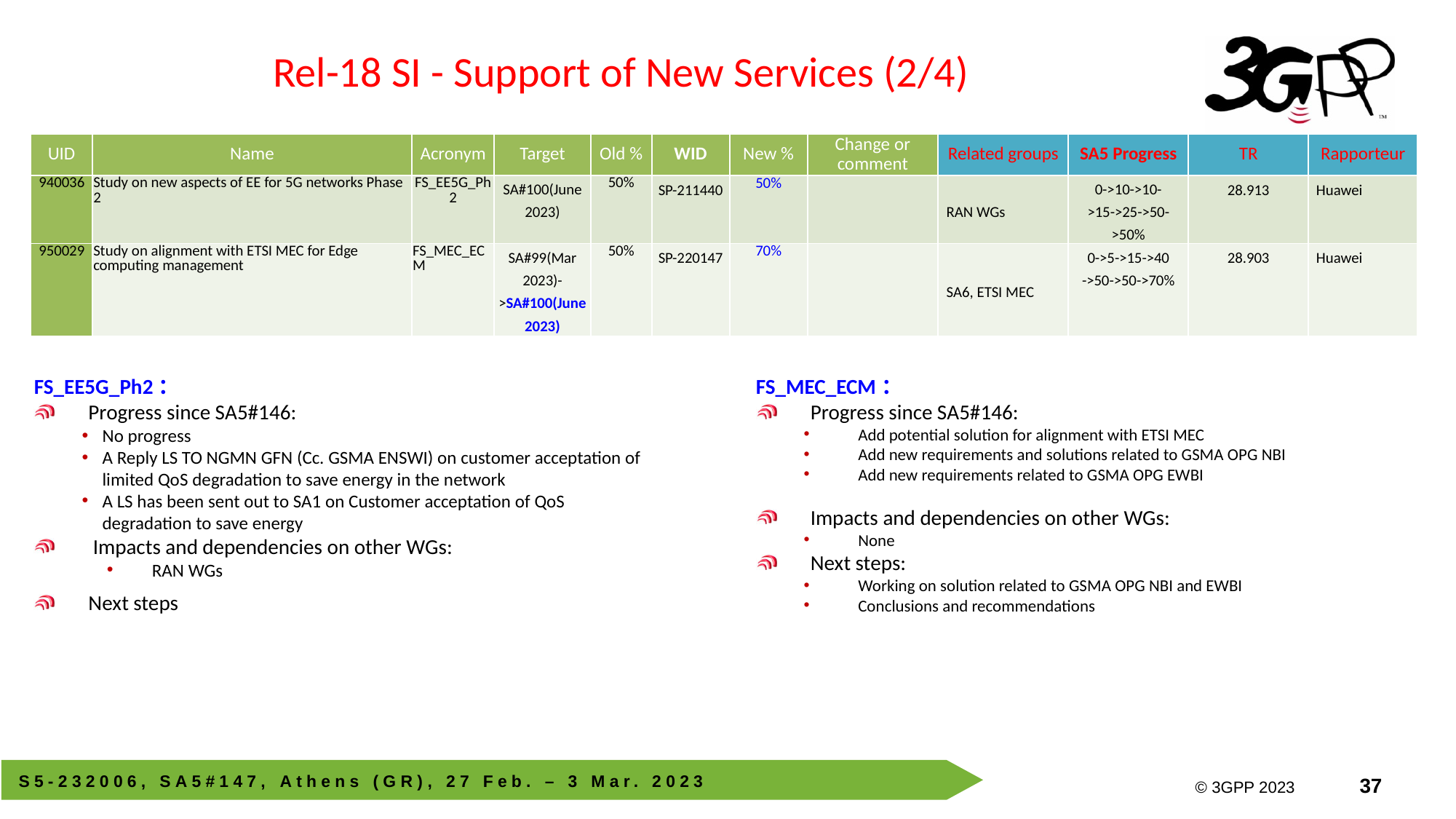

# Rel-18 SI - Support of New Services (2/4)
| UID | Name | Acronym | Target | Old % | WID | New % | Change or comment | Related groups | SA5 Progress | TR | Rapporteur |
| --- | --- | --- | --- | --- | --- | --- | --- | --- | --- | --- | --- |
| 940036 | Study on new aspects of EE for 5G networks Phase 2 | FS\_EE5G\_Ph2 | SA#100(June 2023) | 50% | SP-211440 | 50% |  | RAN WGs | 0->10->10->15->25->50->50% | 28.913 | Huawei |
| 950029 | Study on alignment with ETSI MEC for Edge computing management | FS\_MEC\_ECM | SA#99(Mar 2023)->SA#100(June 2023) | 50% | SP-220147 | 70% |  | SA6, ETSI MEC | 0->5->15->40 ->50->50->70% | 28.903 | Huawei |
FS_EE5G_Ph2：
Progress since SA5#146:
No progress
A Reply LS TO NGMN GFN (Cc. GSMA ENSWI) on customer acceptation of limited QoS degradation to save energy in the network
A LS has been sent out to SA1 on Customer acceptation of QoS degradation to save energy
 Impacts and dependencies on other WGs:
RAN WGs
Next steps
FS_MEC_ECM：
Progress since SA5#146:
Add potential solution for alignment with ETSI MEC
Add new requirements and solutions related to GSMA OPG NBI
Add new requirements related to GSMA OPG EWBI

Impacts and dependencies on other WGs:
None
Next steps:
Working on solution related to GSMA OPG NBI and EWBI
Conclusions and recommendations